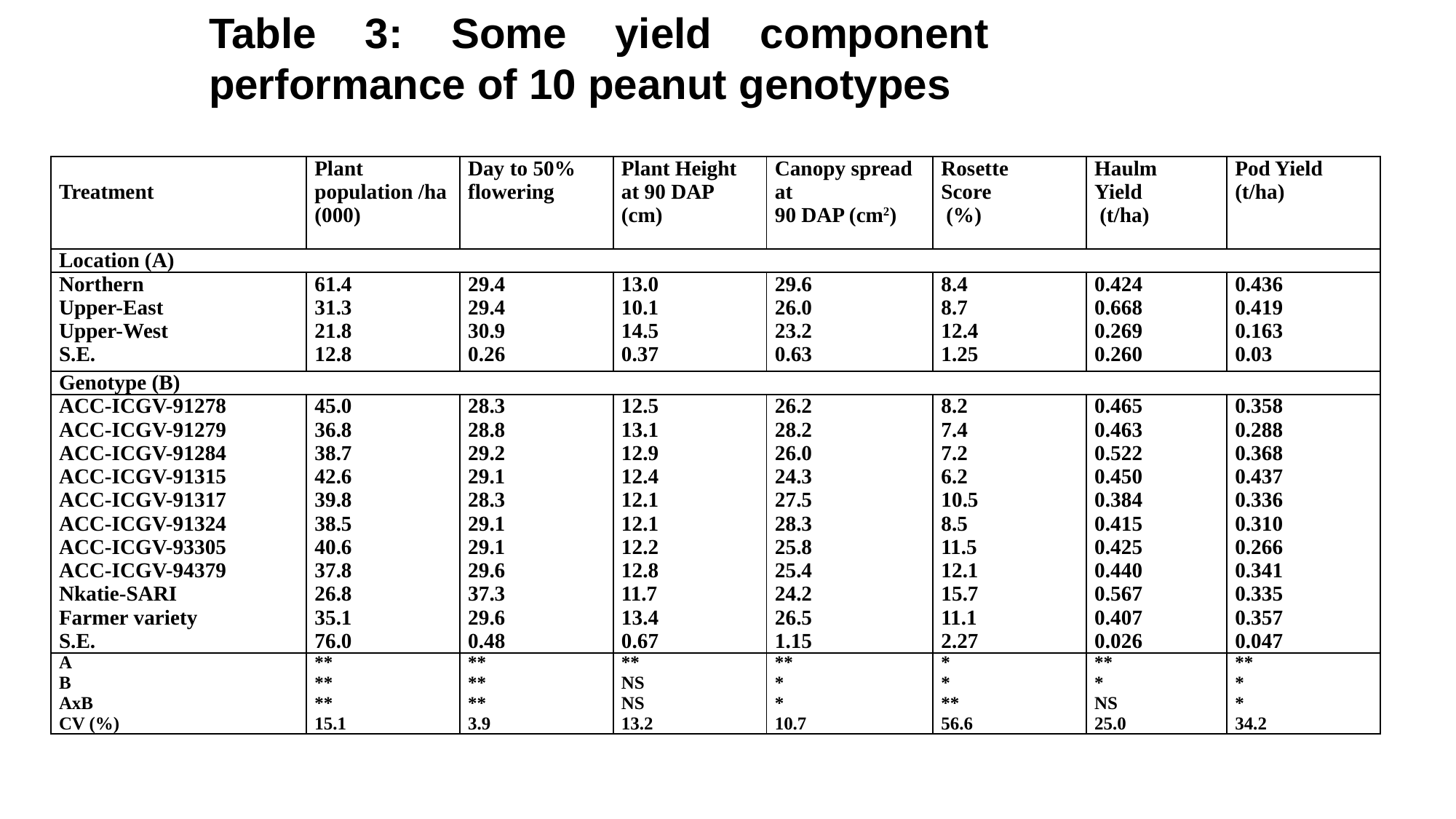

Table 3: Some yield component performance of 10 peanut genotypes
| Treatment | Plant population /ha (000) | Day to 50% flowering | Plant Height at 90 DAP (cm) | Canopy spread at 90 DAP (cm2) | Rosette Score (%) | Haulm Yield (t/ha) | Pod Yield (t/ha) |
| --- | --- | --- | --- | --- | --- | --- | --- |
| Location (A) |  |  |  |  |  |  |  |
| Northern Upper-East Upper-West S.E. | 61.4 31.3 21.8 12.8 | 29.4 29.4 30.9 0.26 | 13.0 10.1 14.5 0.37 | 29.6 26.0 23.2 0.63 | 8.4 8.7 12.4 1.25 | 0.424 0.668 0.269 0.260 | 0.436 0.419 0.163 0.03 |
| Genotype (B) |  |  |  |  |  |  |  |
| ACC-ICGV-91278 ACC-ICGV-91279 ACC-ICGV-91284 ACC-ICGV-91315 ACC-ICGV-91317 ACC-ICGV-91324 ACC-ICGV-93305 ACC-ICGV-94379 Nkatie-SARI Farmer variety S.E. | 45.0 36.8 38.7 42.6 39.8 38.5 40.6 37.8 26.8 35.1 76.0 | 28.3 28.8 29.2 29.1 28.3 29.1 29.1 29.6 37.3 29.6 0.48 | 12.5 13.1 12.9 12.4 12.1 12.1 12.2 12.8 11.7 13.4 0.67 | 26.2 28.2 26.0 24.3 27.5 28.3 25.8 25.4 24.2 26.5 1.15 | 8.2 7.4 7.2 6.2 10.5 8.5 11.5 12.1 15.7 11.1 2.27 | 0.465 0.463 0.522 0.450 0.384 0.415 0.425 0.440 0.567 0.407 0.026 | 0.358 0.288 0.368 0.437 0.336 0.310 0.266 0.341 0.335 0.357 0.047 |
| A B AxB CV (%) | \*\* \*\* \*\* 15.1 | \*\* \*\* \*\* 3.9 | \*\* NS NS 13.2 | \*\* \* \* 10.7 | \* \* \*\* 56.6 | \*\* \* NS 25.0 | \*\* \* \* 34.2 |